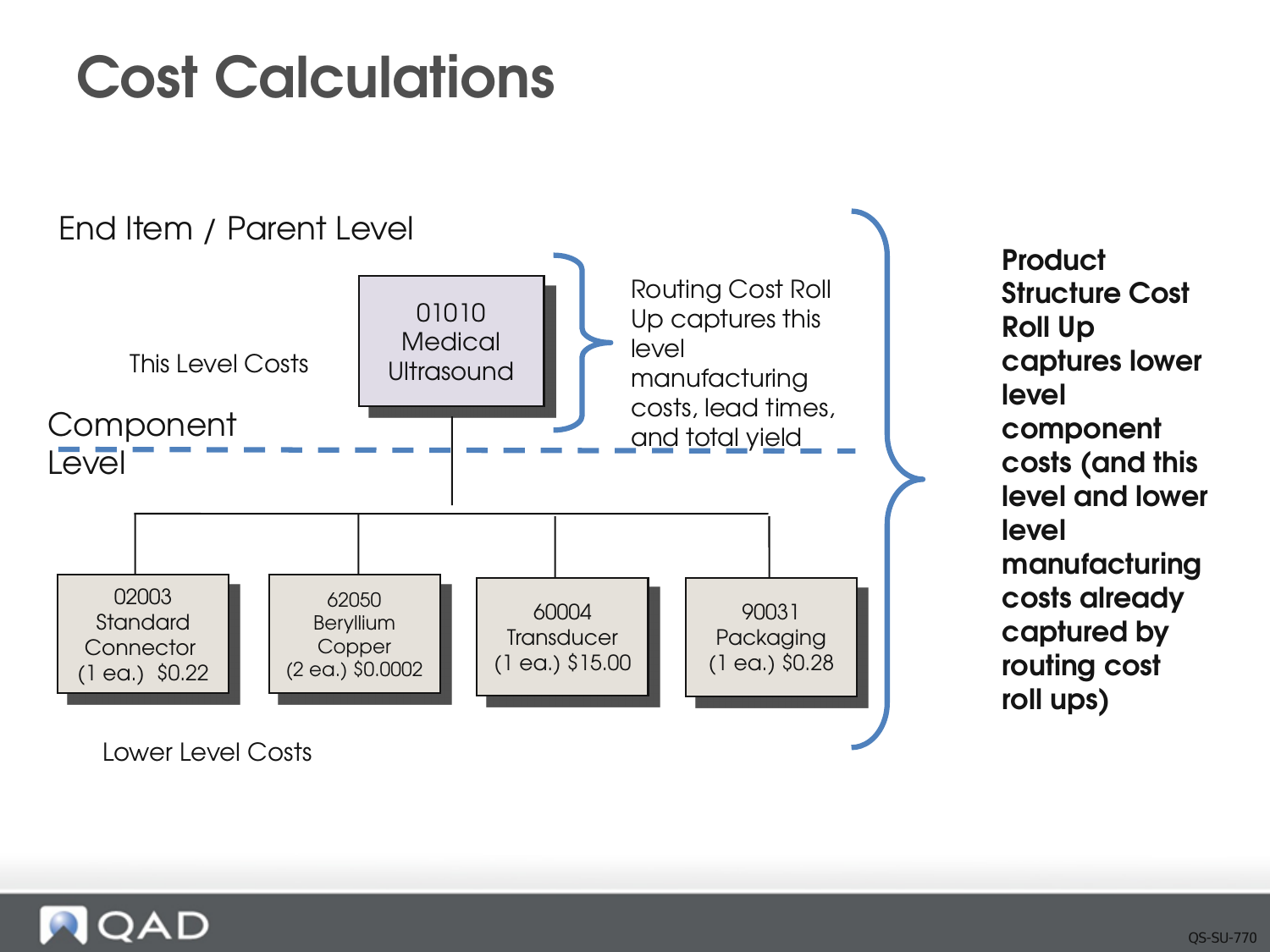

# Cost Calculations
End Item / Parent Level

Product Structure Cost Roll Up captures lower level component costs (and this level and lower level manufacturing costs already captured by routing cost
roll ups)

Routing Cost Roll Up captures this level manufacturing costs, lead times, and total yield
01010
Medical Ultrasound
This Level Costs
Component Level

02003
Standard Connector
(1 ea.)  $0.22

62050
Beryllium Copper
(2 ea.) $0.0002
60004
Transducer
(1 ea.) $15.00
90031
Packaging
(1 ea.) $0.28
Lower Level Costs
QS-SU-770